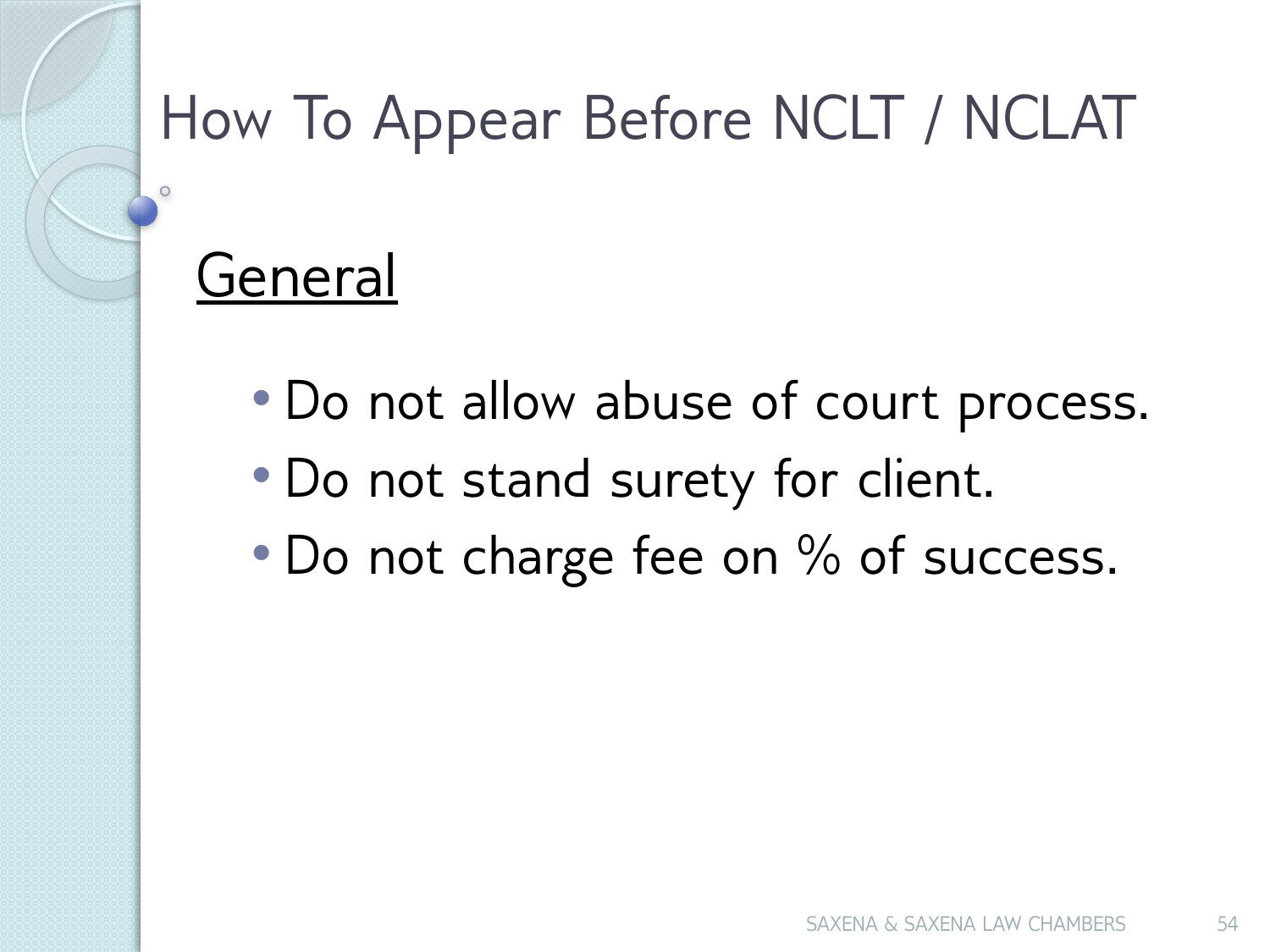

# How To Appear Before NCLT / NCLAT
General

Do not allow abuse of court process.
Do not stand surety for client.
Do not charge fee on % of success.
SAXENA & SAXENA LAW CHAMBERS
54